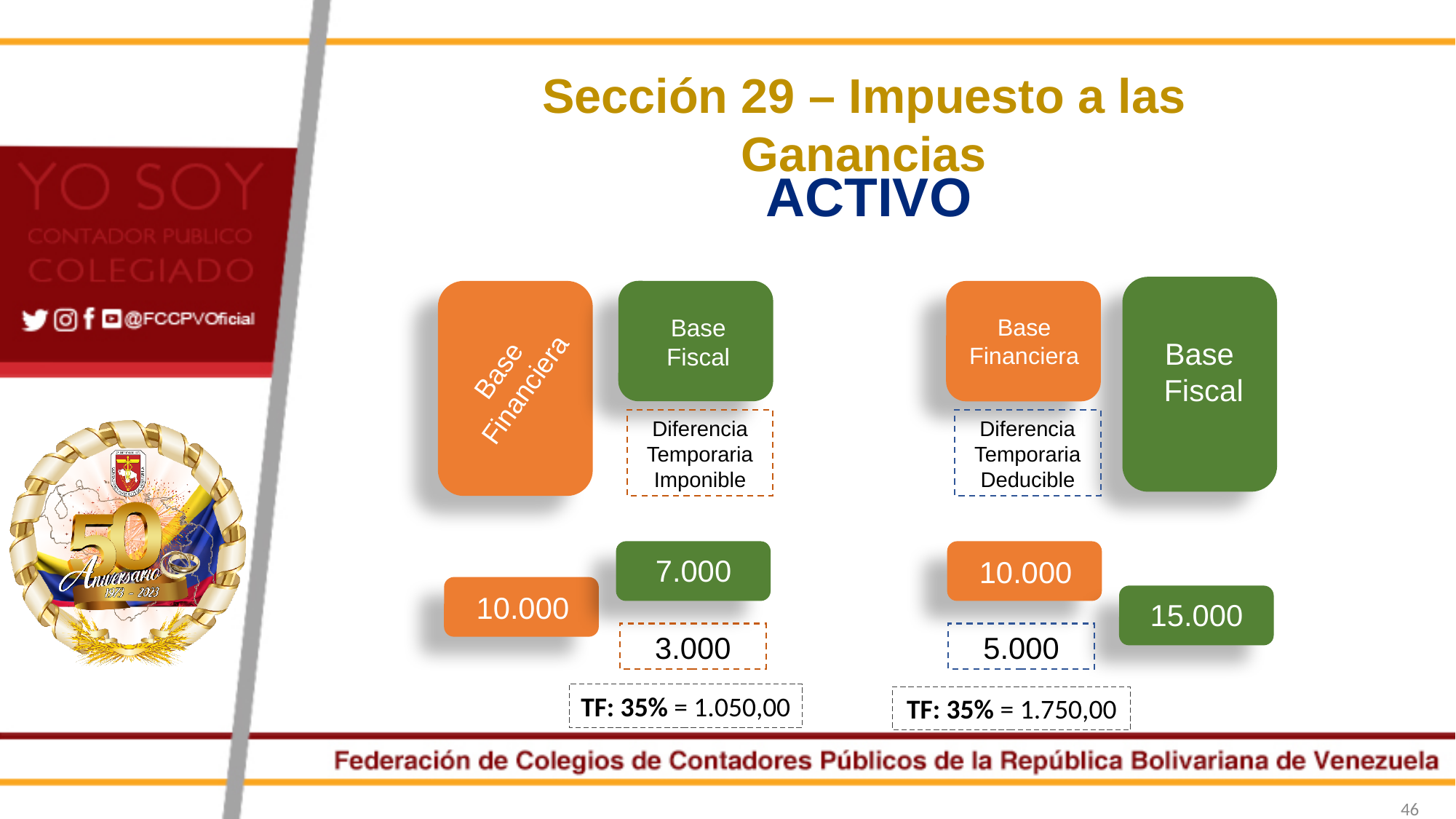

Sección 29 – Impuesto a las Ganancias
ACTIVO

Base
Fiscal

Base Financiera

Base Financiera

Base Fiscal

Diferencia Temporaria
Imponible

Diferencia Temporaria Deducible

7.000

10.000

10.000

15.000
3.000

5.000
TF: 35% = 1.050,00
TF: 35% = 1.750,00
46